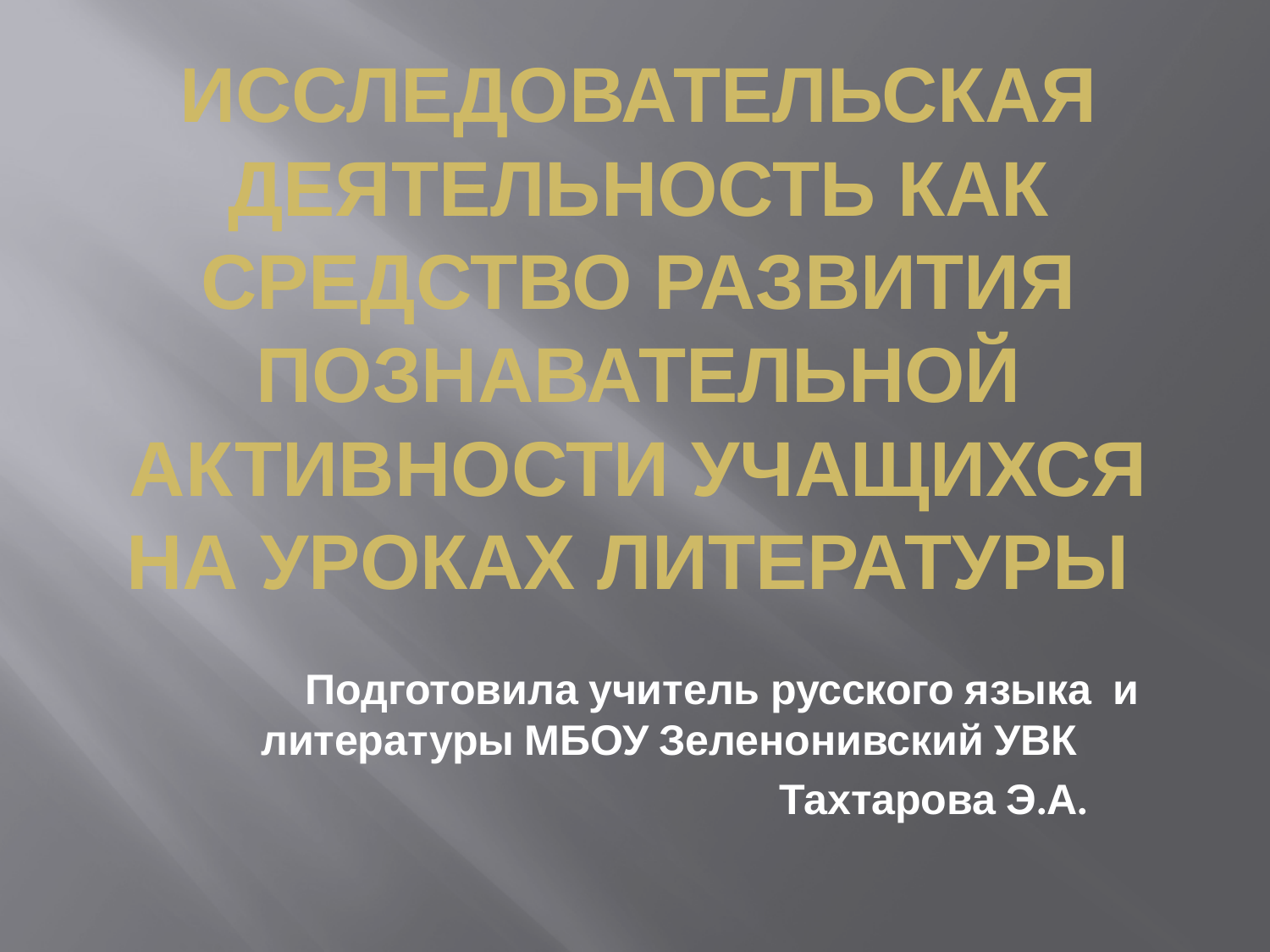

# Исследовательская деятельность как средство развития познавательной активности учащихся на уроках литературы
         Подготовила учитель русского языка  и литературы МБОУ Зеленонивский УВК
                                                 Тахтарова Э.А.